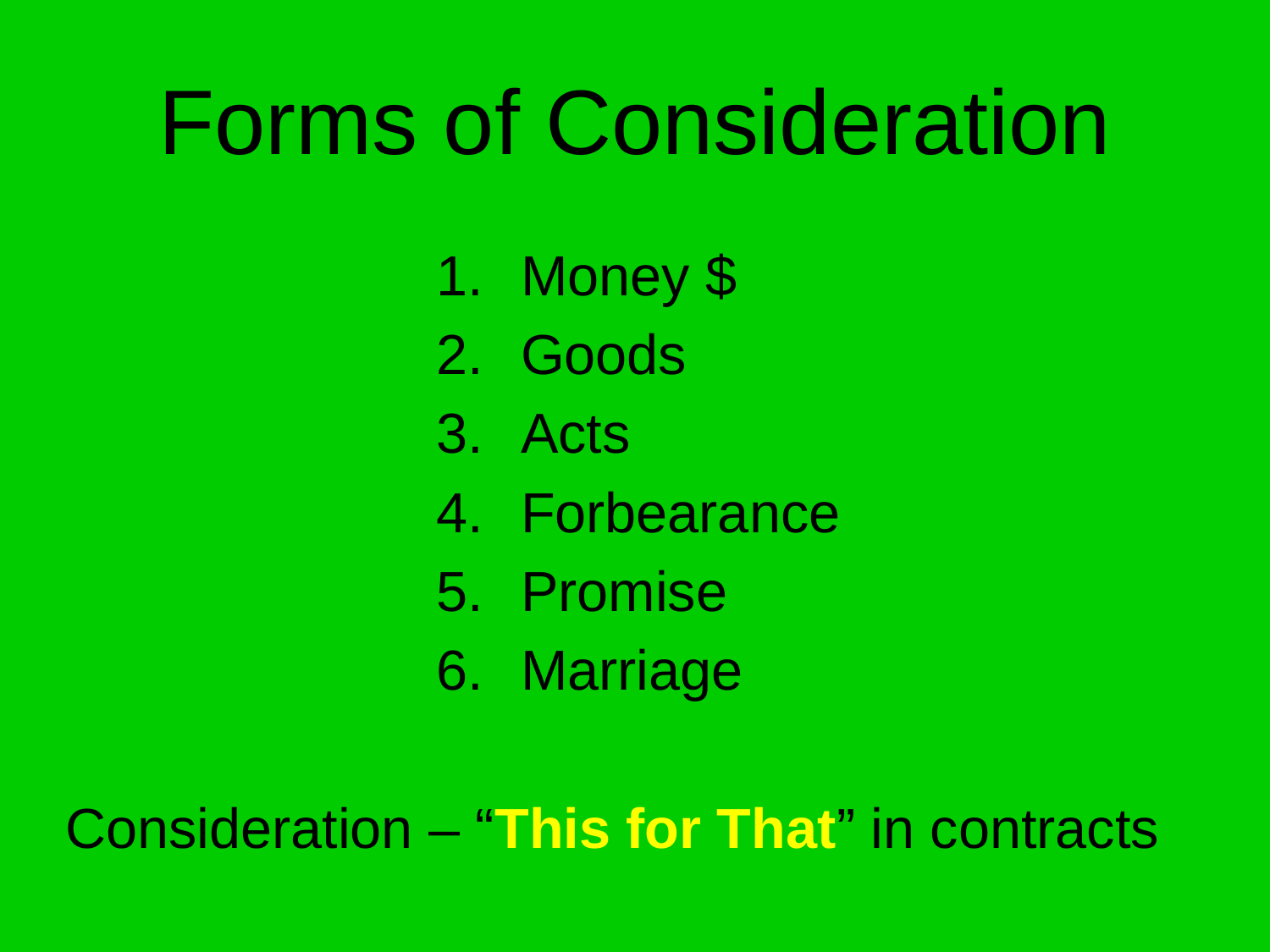

# Forms of Consideration
Money $
Goods
Acts
Forbearance
Promise
Marriage
Consideration – “This for That” in contracts